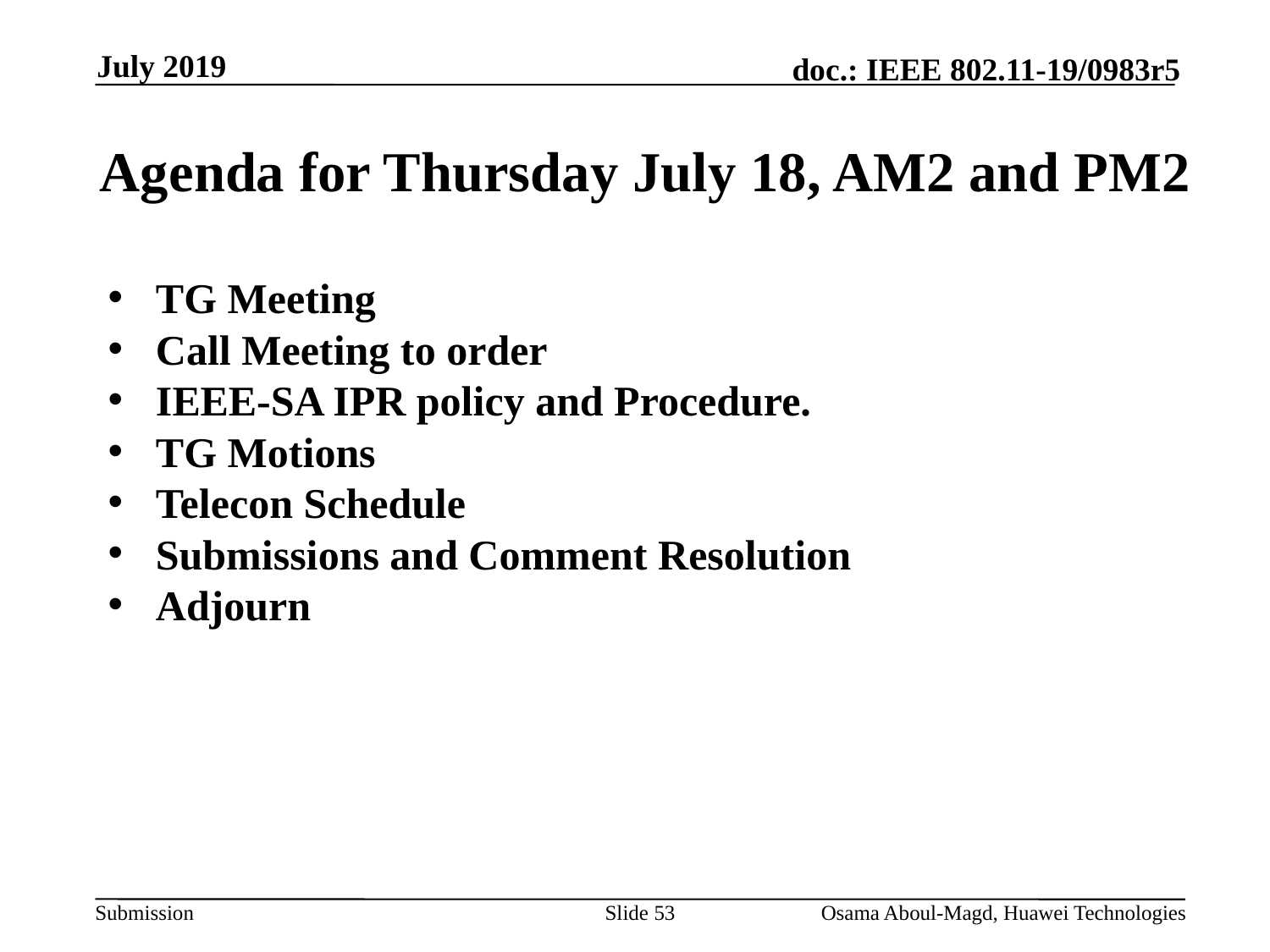

July 2019
# Agenda for Thursday July 18, AM2 and PM2
TG Meeting
Call Meeting to order
IEEE-SA IPR policy and Procedure.
TG Motions
Telecon Schedule
Submissions and Comment Resolution
Adjourn

Slide 53
Osama Aboul-Magd, Huawei Technologies